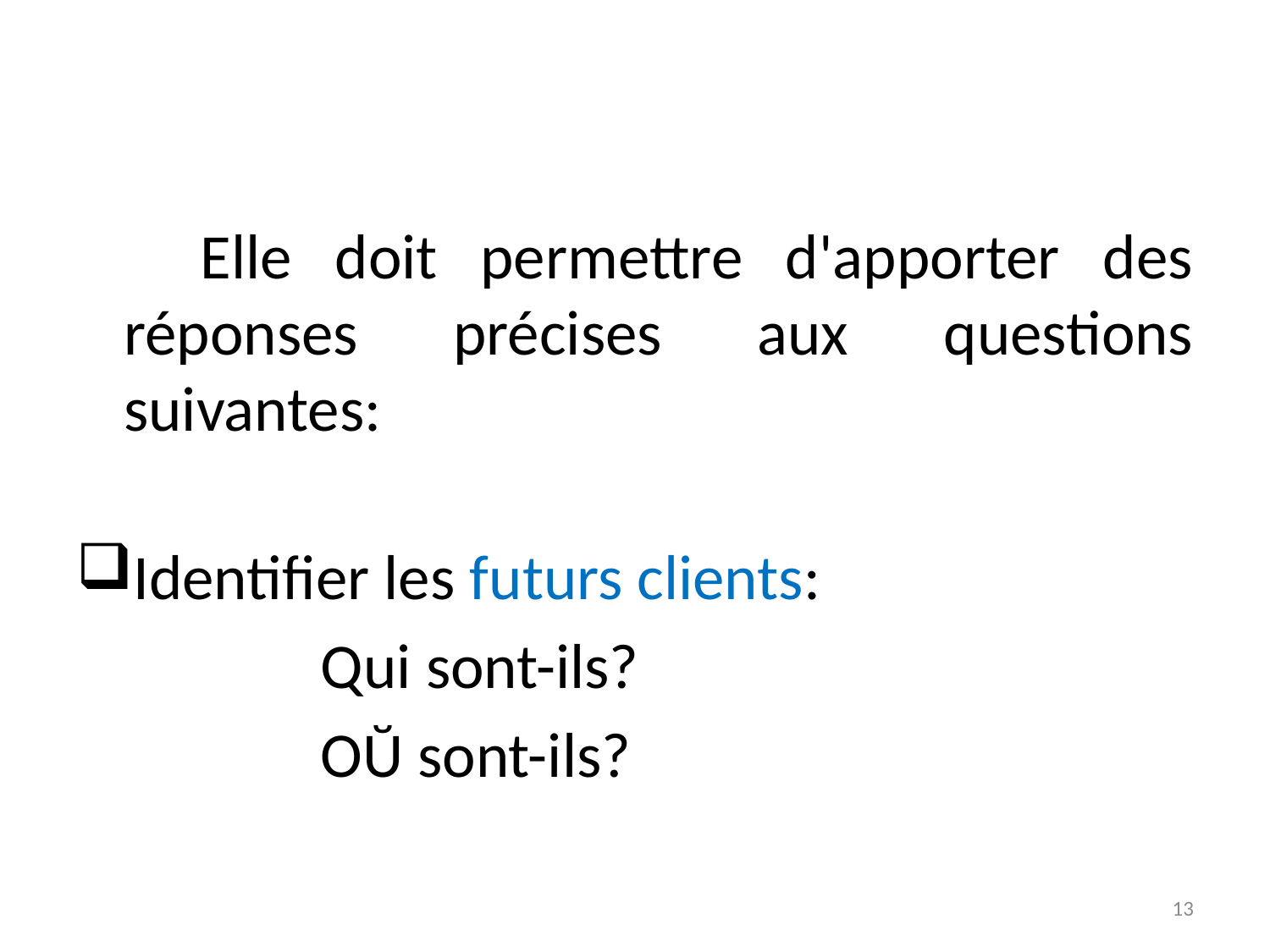

Elle doit permettre d'apporter des réponses précises aux questions suivantes:

Identifier les futurs clients:
                 Qui sont-ils?
                 OŬ sont-ils?

13